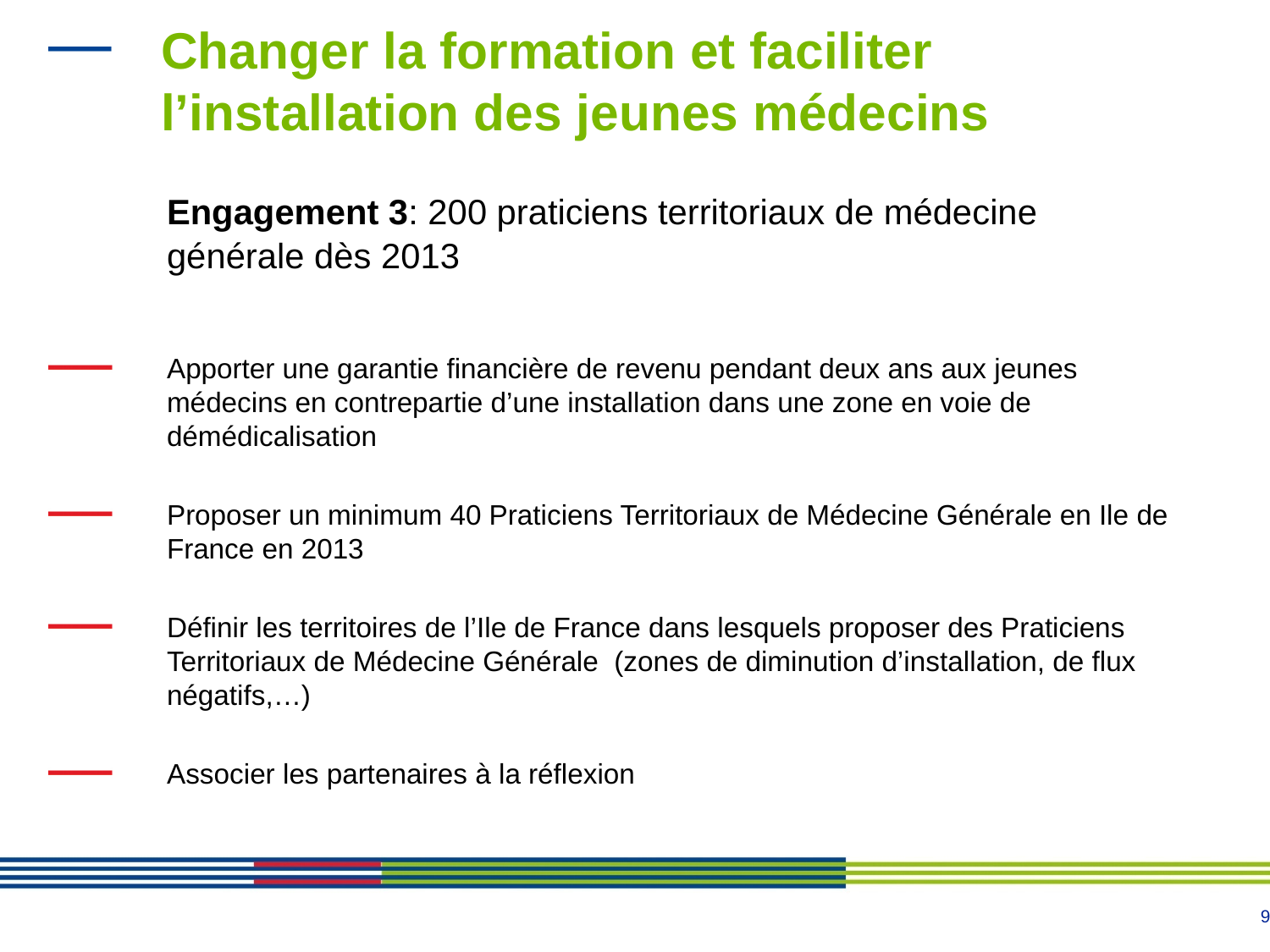

# Changer la formation et faciliter l’installation des jeunes médecins
	Engagement 3: 200 praticiens territoriaux de médecine générale dès 2013

Apporter une garantie financière de revenu pendant deux ans aux jeunes médecins en contrepartie d’une installation dans une zone en voie de démédicalisation

Proposer un minimum 40 Praticiens Territoriaux de Médecine Générale en Ile de France en 2013

Définir les territoires de l’Ile de France dans lesquels proposer des Praticiens Territoriaux de Médecine Générale  (zones de diminution d’installation, de flux négatifs,…)

Associer les partenaires à la réflexion